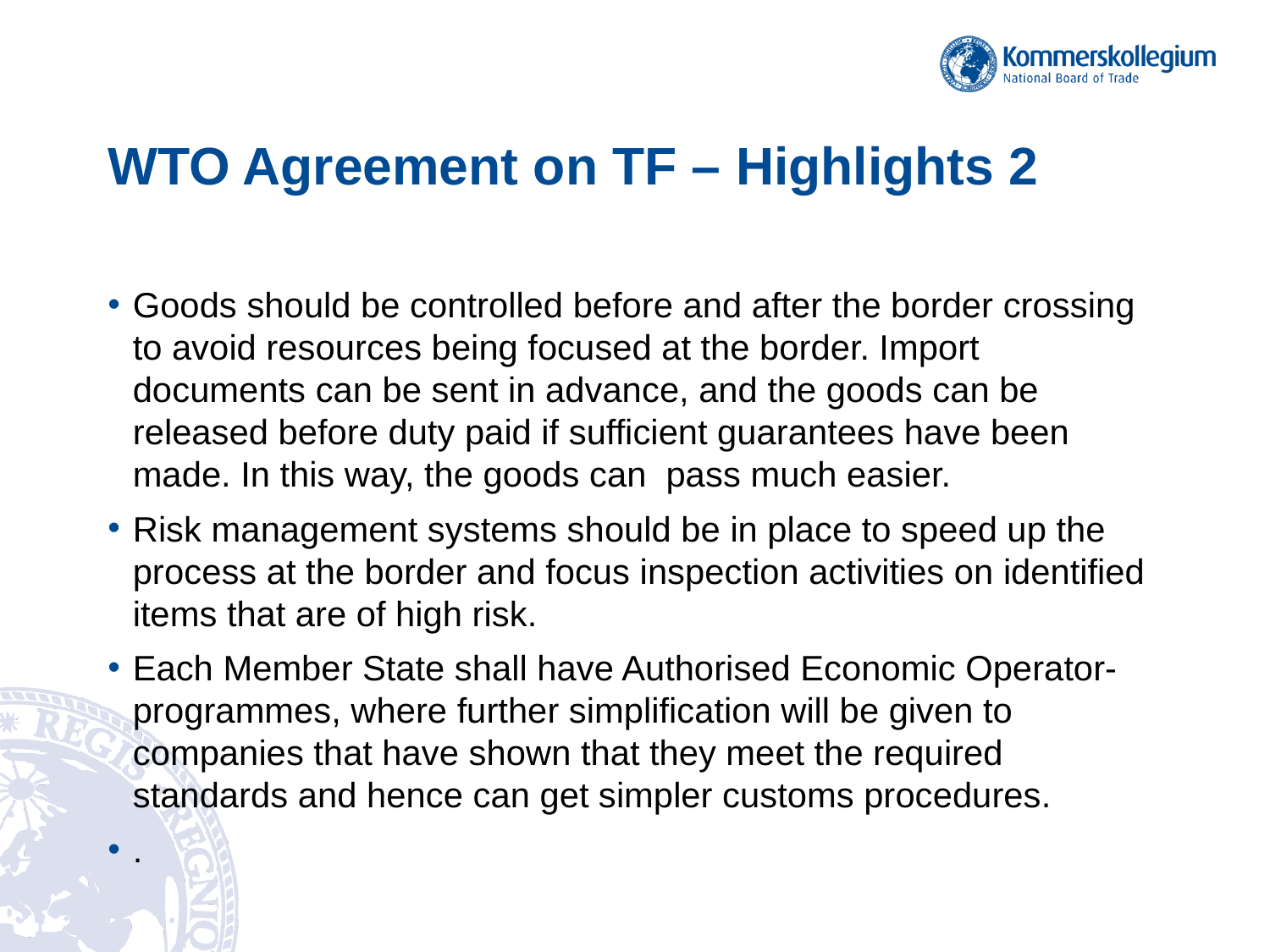

# WTO Agreement on TF – Highlights 2
Goods should be controlled before and after the border crossing to avoid resources being focused at the border. Import documents can be sent in advance, and the goods can be released before duty paid if sufficient guarantees have been made. In this way, the goods can  pass much easier.
Risk management systems should be in place to speed up the process at the border and focus inspection activities on identified items that are of high risk.
Each Member State shall have Authorised Economic Operator-programmes, where further simplification will be given to companies that have shown that they meet the required standards and hence can get simpler customs procedures.
.